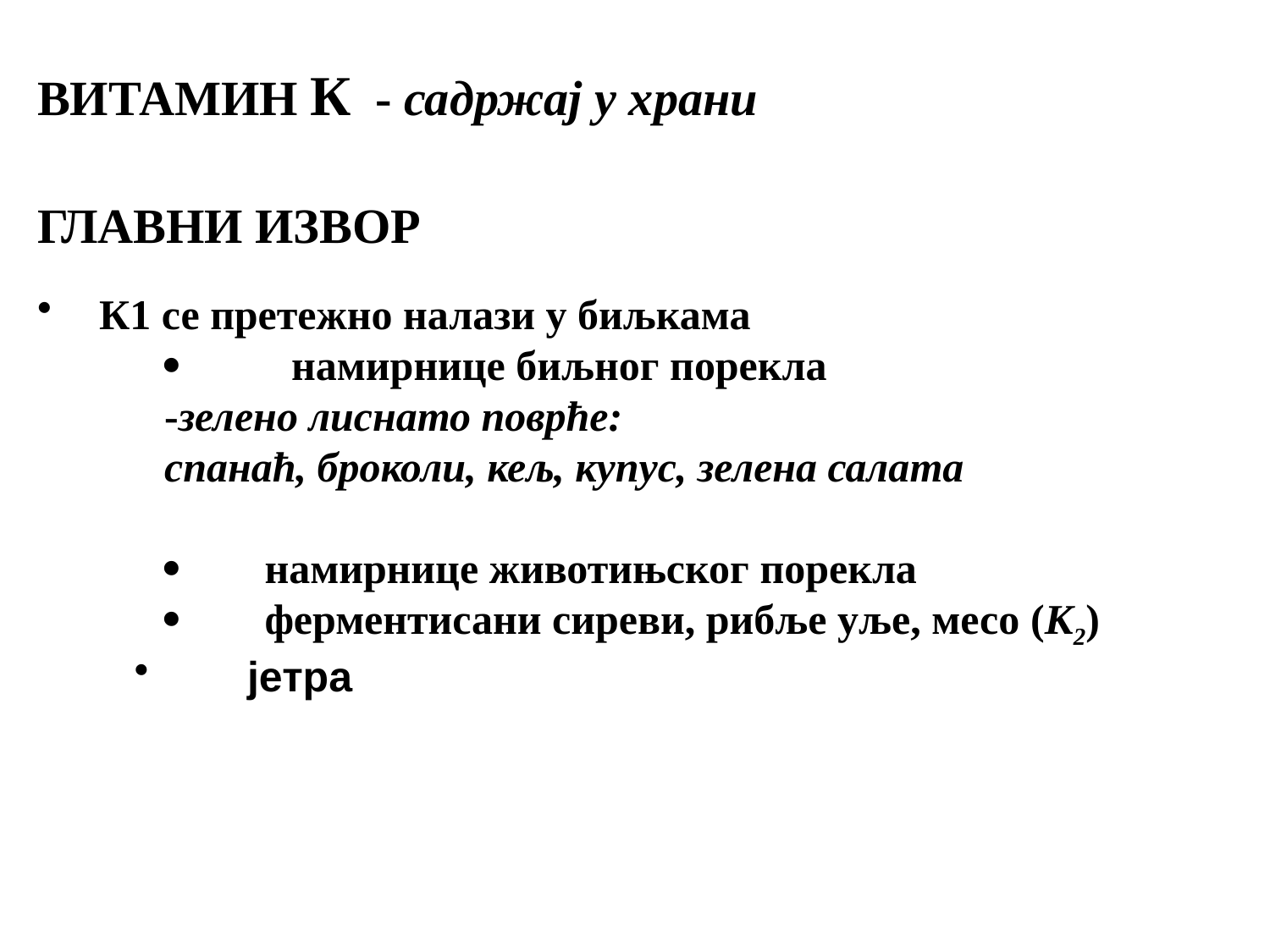

ВИТАМИН К  - садржај у храни

ГЛАВНИ ИЗВОР

   К1 се претежно налази у биљкама
•	намирнице биљног порекла
-зелено лиснато поврће:
спанаћ, броколи, кељ, купус, зелена салата

•       намирнице животињског порекла
•       ферментисани сиреви, рибље уље, месо (К2)
       јетра